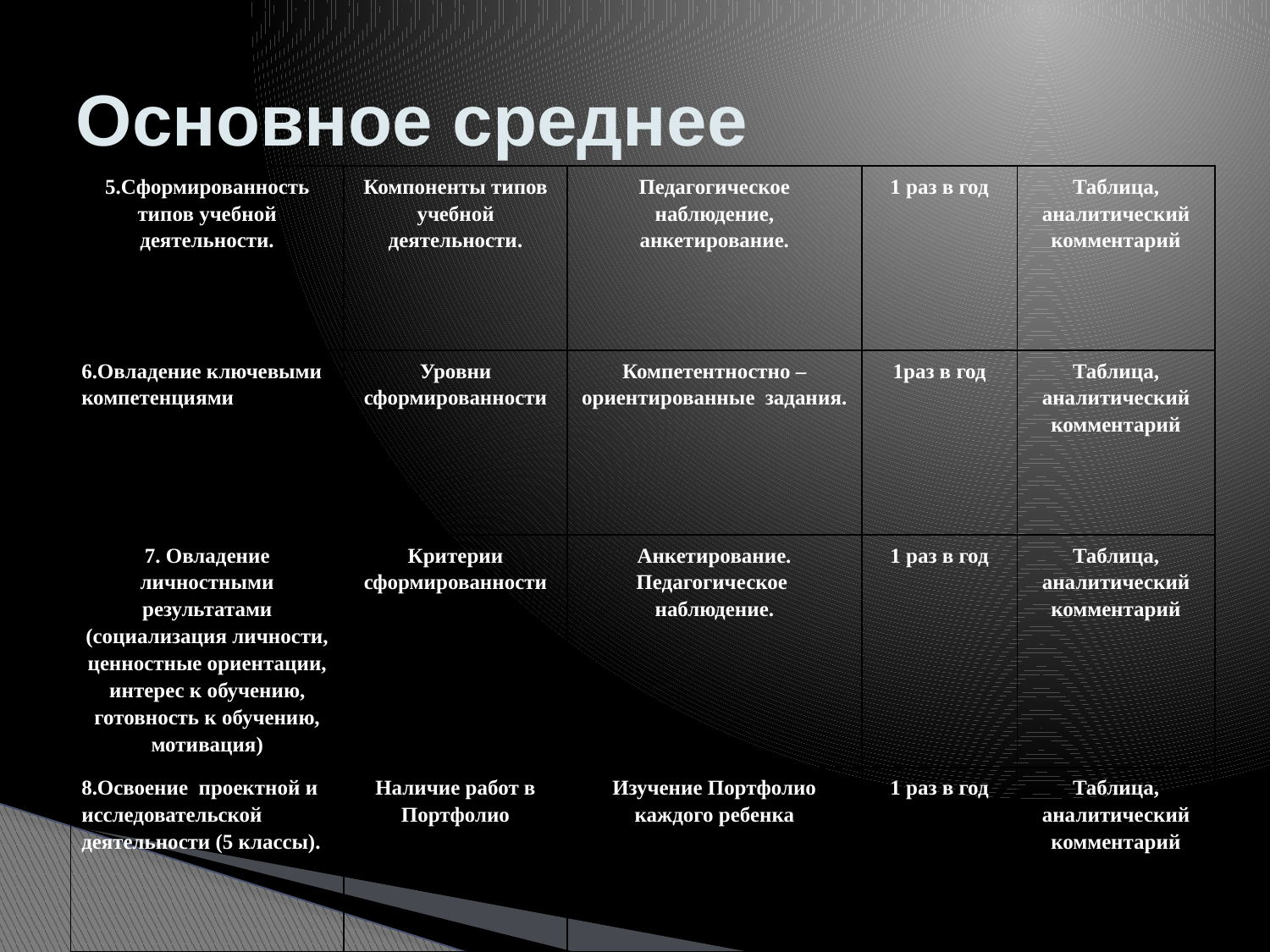

# Основное среднее
| 5.Сформированность типов учебной деятельности. | Компоненты типов учебной деятельности. | Педагогическое наблюдение, анкетирование. | 1 раз в год | Таблица, аналитический комментарий |
| --- | --- | --- | --- | --- |
| 6.Овладение ключевыми компетенциями | Уровни сформированности | Компетентностно – ориентированные задания. | 1раз в год | Таблица, аналитический комментарий |
| 7. Овладение личностными результатами (социализация личности, ценностные ориентации, интерес к обучению, готовность к обучению, мотивация) | Критерии сформированности | Анкетирование. Педагогическое наблюдение. | 1 раз в год | Таблица, аналитический комментарий |
| 8.Освоение проектной и исследовательской деятельности (5 классы). | Наличие работ в Портфолио | Изучение Портфолио каждого ребенка | 1 раз в год | Таблица, аналитический комментарий |